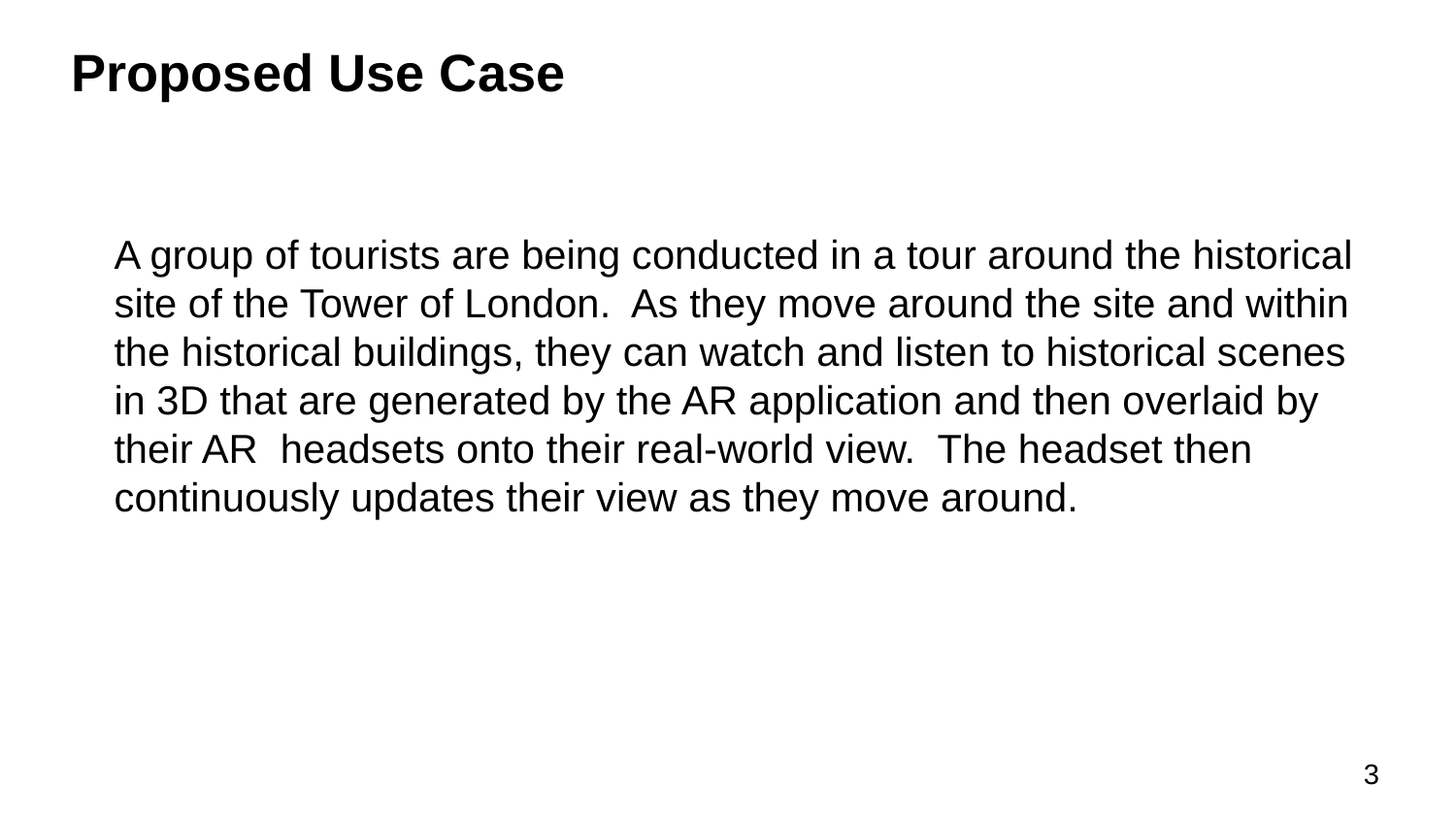

# Proposed Use Case
A group of tourists are being conducted in a tour around the historical site of the Tower of London.  As they move around the site and within the historical buildings, they can watch and listen to historical scenes in 3D that are generated by the AR application and then overlaid by their AR  headsets onto their real-world view.  The headset then continuously updates their view as they move around.

3